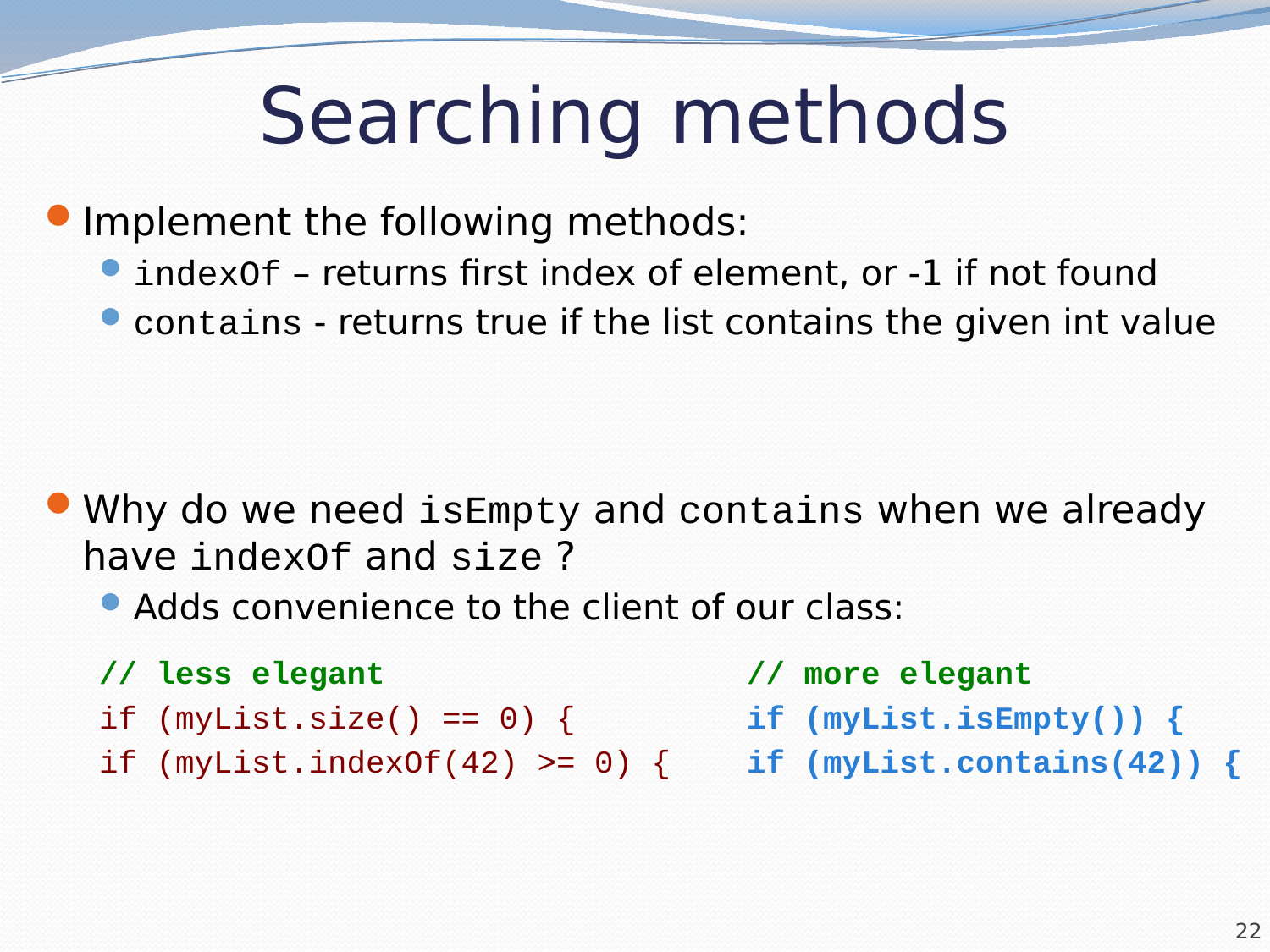

# Searching methods
Implement the following methods:
indexOf – returns first index of element, or -1 if not found
contains - returns true if the list contains the given int value

Why do we need isEmpty and contains when we already have indexOf and size ?
Adds convenience to the client of our class:

// less elegant                   // more elegant
if (myList.size() == 0) {         if (myList.isEmpty()) {
if (myList.indexOf(42) >= 0) {    if (myList.contains(42)) {